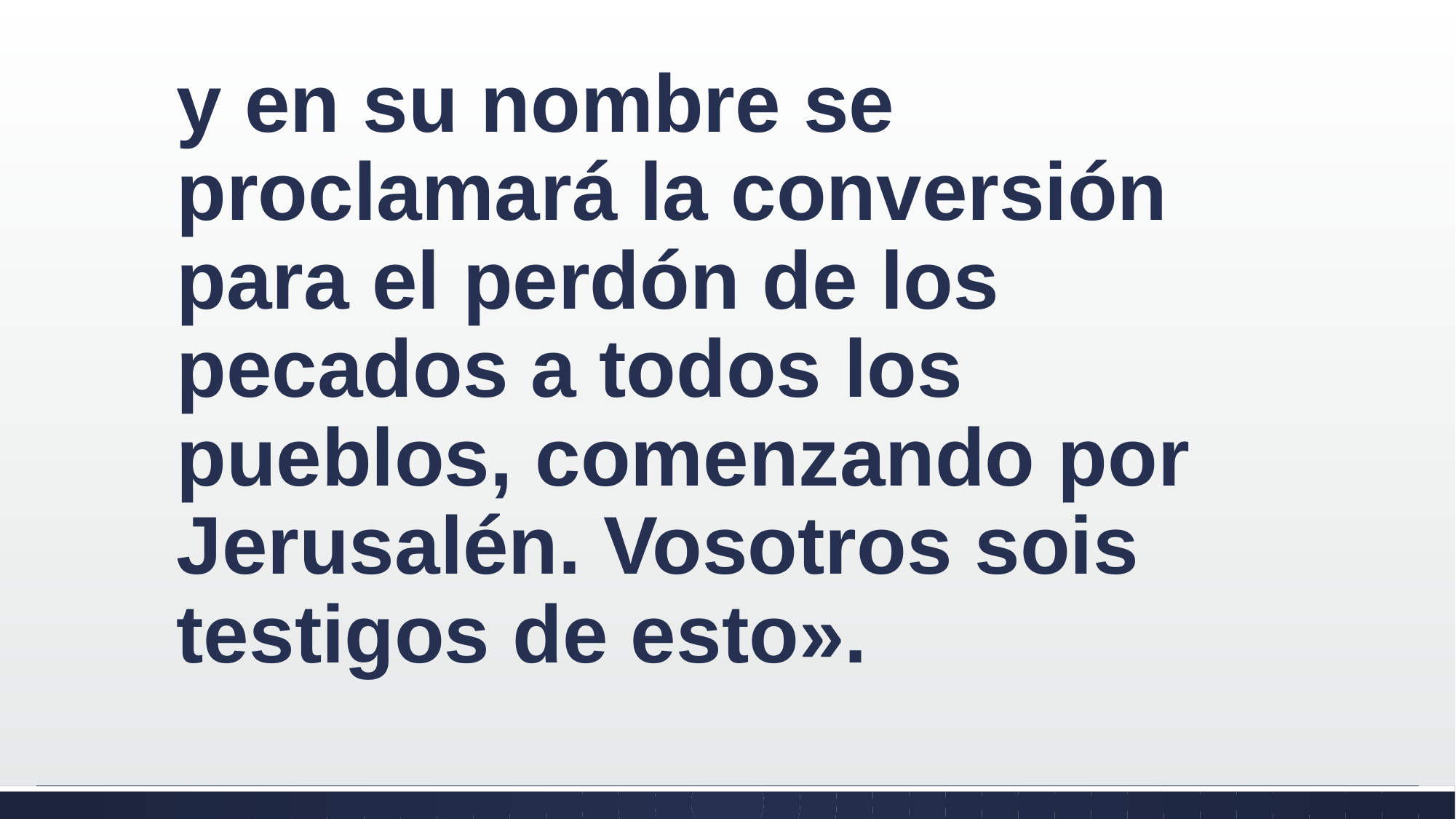

#
y en su nombre se proclamará la conversión para el perdón de los pecados a todos los pueblos, comenzando por Jerusalén. Vosotros sois testigos de esto».